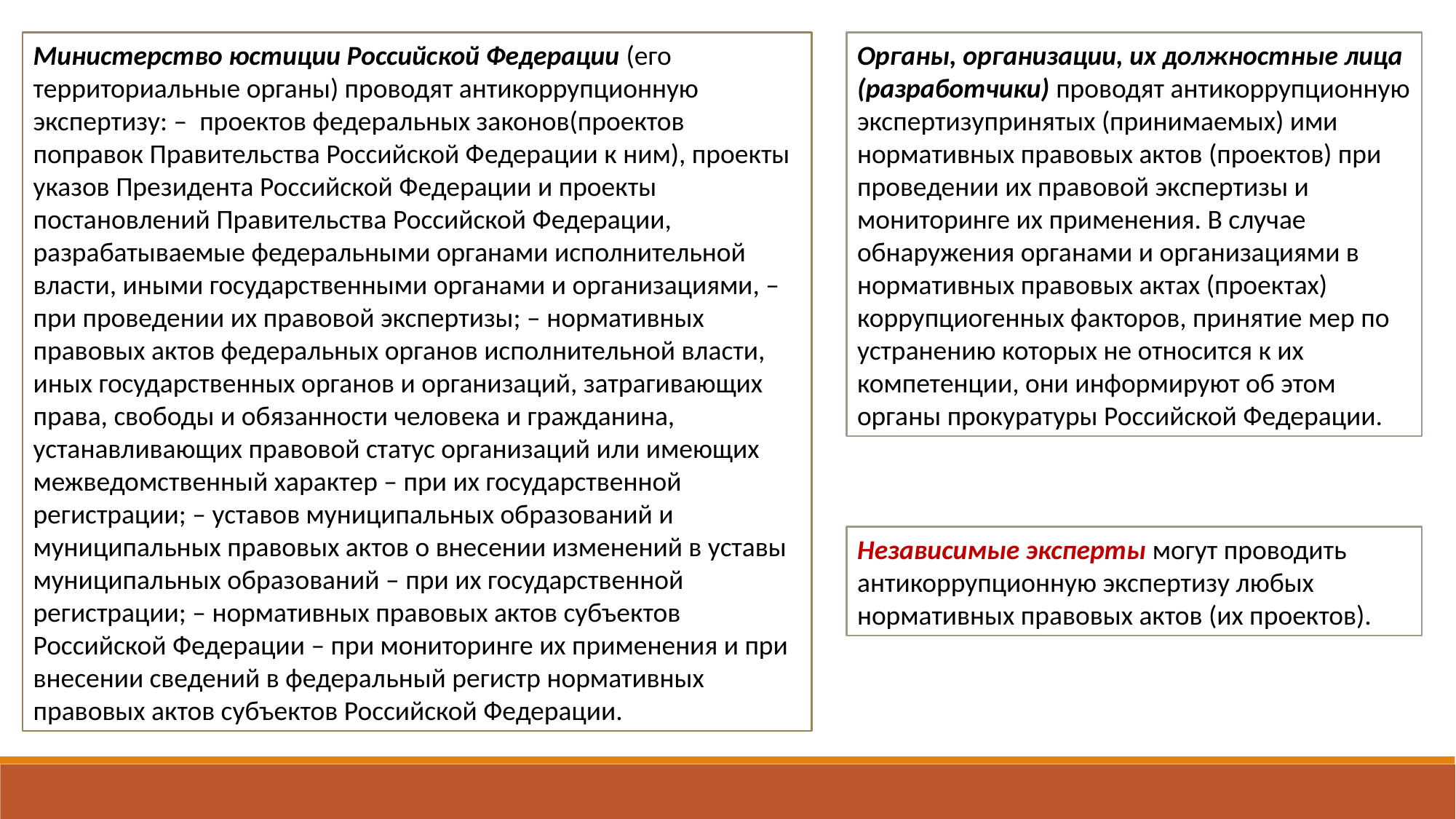

Министерство юстиции Российской Федерации (его территориальные органы) проводят антикоррупционную экспертизу: –  проектов федеральных законов(проектов поправок Правительства Российской Федерации к ним), проекты указов Президента Российской Федерации и проекты постановлений Правительства Российской Федерации, разрабатываемые федеральными органами исполнительной власти, иными государственными органами и организациями, – при проведении их правовой экспертизы; – нормативных правовых актов федеральных органов исполнительной власти, иных государственных органов и организаций, затрагивающих права, свободы и обязанности человека и гражданина, устанавливающих правовой статус организаций или имеющих межведомственный характер – при их государственной регистрации; – уставов муниципальных образований и муниципальных правовых актов о внесении изменений в уставы муниципальных образований – при их государственной регистрации; – нормативных правовых актов субъектов Российской Федерации – при мониторинге их применения и при внесении сведений в федеральный регистр нормативных правовых актов субъектов Российской Федерации.
Органы, организации, их должностные лица (разработчики) проводят антикоррупционную экспертизупринятых (принимаемых) ими нормативных правовых актов (проектов) при проведении их правовой экспертизы и мониторинге их применения. В случае обнаружения органами и организациями в нормативных правовых актах (проектах) коррупциогенных факторов, принятие мер по устранению которых не относится к их компетенции, они информируют об этом органы прокуратуры Российской Федерации.
Независимые эксперты могут проводить антикоррупционную экспертизу любых нормативных правовых актов (их проектов).